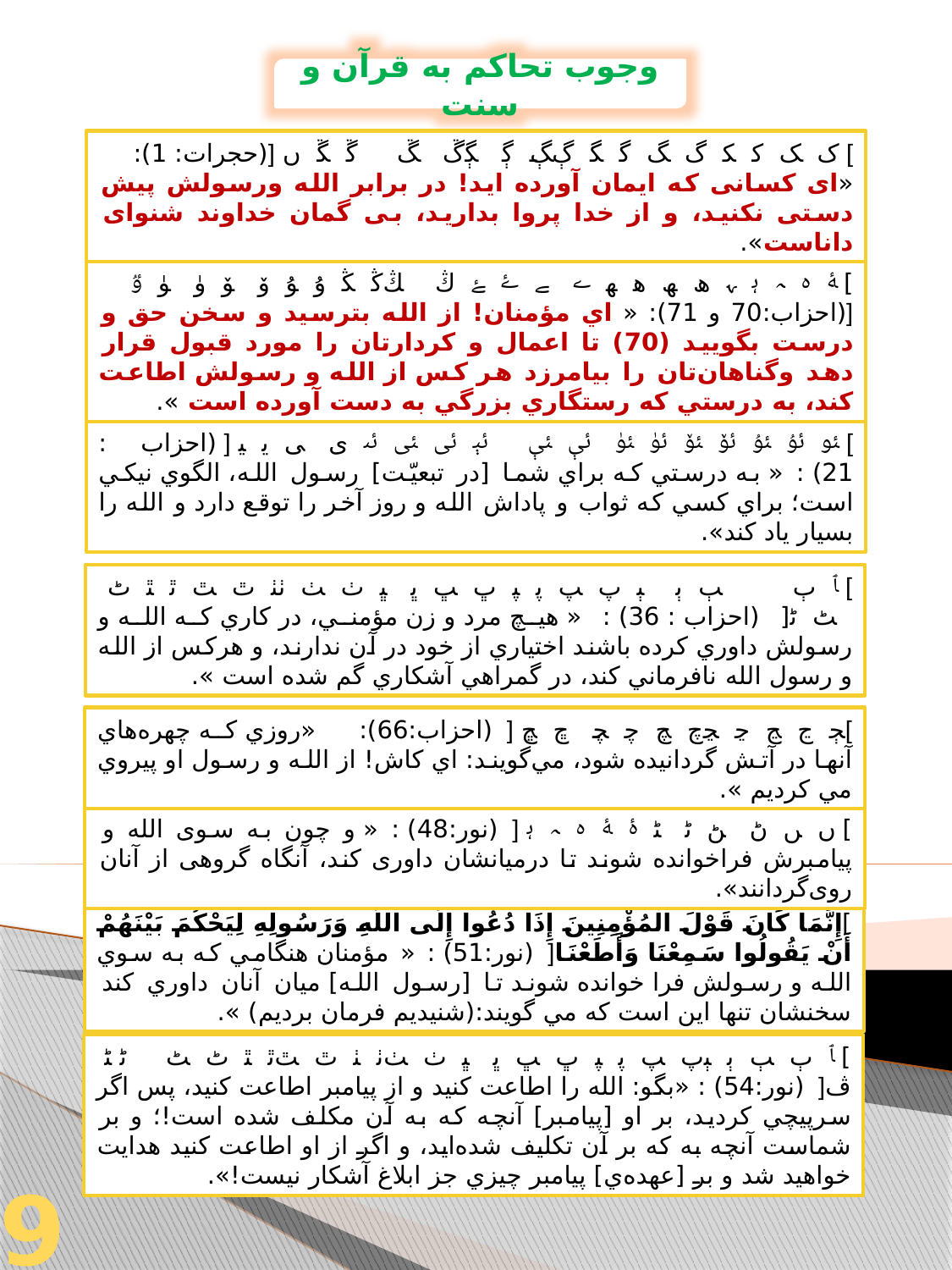

وجوب تحاکم به قرآن و سنت
] ﮎ  ﮏ  ﮐ  ﮑ  ﮒ  ﮓ  ﮔ  ﮕ  ﮖﮗ  ﮘ   ﮙﮚ   ﮛ     ﮜ  ﮝ  ﮞ [(حجرات: 1): «ای کسانی که ایمان آورده اید! در برابر الله ورسولش پیش دستی نکنید، و از خدا پروا بدارید، بی گمان خداوند شنوای داناست».
] ﮥ  ﮦ  ﮧ  ﮨ  ﮩ  ﮪ  ﮫ  ﮬ  ﮭ  ﮮ   ﮯ  ﮰ  ﮱ  ﯓ    ﯔﯕ  ﯖ  ﯗ  ﯘ  ﯙ   ﯚ  ﯛ   ﯜ  ﯝ [(احزاب:70 و 71): « اي مؤمنان! از الله بترسيد و سخن حق و درست بگوييد (70) تا اعمال و كردارتان را مورد قبول قرار دهد وگناهان‌تان را بيامرزد هر كس از الله و رسولش اطاعت كند، به درستي كه رستگاري بزرگي به دست آورده است ».
] ﯯ  ﯰ  ﯱ  ﯲ  ﯳ  ﯴ  ﯵ   ﯶ  ﯷ     ﯸ  ﯹ  ﯺ  ﯻ  ﯼ   ﯽ  ﯾ  ﯿ [ (احزاب : 21) : « به درستي كه براي شما [در تبعيّت] رسول الله، الگوي نيكي است؛ براي كسي كه ثواب و پاداش الله و روز آخر را توقع دارد و الله را بسيار ياد كند».
] ﭑ  ﭒ         ﭓ  ﭔ    ﭕ  ﭖ  ﭗ  ﭘ  ﭙ  ﭚ  ﭛ  ﭜ   ﭝ  ﭞ  ﭟ  ﭠﭡ  ﭢ  ﭣ  ﭤ  ﭥ  ﭦ    ﭧ  ﭨ[ (احزاب : 36) : « هيچ مرد و زن مؤمني، در كاري كه الله و رسولش داوري كرده باشند اختياري از خود در آن ندارند، و هركس از الله و رسول الله نافرماني كند، در گمراهي آشكاري گم شده است ».
]ﭵ  ﭶ  ﭷ  ﭸ  ﭹﭺ  ﭻ  ﭼ  ﭽ   ﭾ  ﭿ [  (احزاب:66):  «روزي كه چهره‌هاي آنها در آتش گردانيده شود، مي‌گويند: اي كاش! از الله و رسول او پيروي مي كرديم ».
] ﮞ  ﮟ  ﮠ   ﮡ  ﮢ   ﮣ  ﮤ  ﮥ  ﮦ  ﮧ  ﮨ [  (نور:48) : « و چون به سوی الله و پیامبرش فراخوانده شوند تا درمیانشان داوری کند، آنگاه گروهی از آنان روی‌گردانند».
]إِنَّمَا كَانَ قَوْلَ الْمُؤْمِنِينَ إِذَا دُعُوا إِلَى اللَّهِ وَرَسُولِهِ لِيَحْكُمَ بَيْنَهُمْ أَنْ يَقُولُوا سَمِعْنَا وَأَطَعْنَا[  (نور:51) : « مؤمنان هنگامي كه به سوي الله و رسولش فرا خوانده شوند تا [رسول الله] ميان آنان داوري كند سخنشان تنها اين است كه مي گويند:(شنيديم فرمان برديم) ».
] ﭑ  ﭒ  ﭓ  ﭔ  ﭕﭖ  ﭗ  ﭘ  ﭙ  ﭚ  ﭛ  ﭜ   ﭝ  ﭞ  ﭟﭠ  ﭡ  ﭢ  ﭣﭤ  ﭥ  ﭦ  ﭧ     ﭨ ﭩ ﭪ[  (نور:54) : «بگو: الله را اطاعت كنيد و از پيامبر اطاعت كنيد، پس اگر سرپيچي كرديد، بر او [پيامبر] آنچه كه به آن مكلف شده است!؛ و بر شماست آنچه به كه بر آن تكليف شده‌ايد، و اگر از او اطاعت كنيد هدايت خواهيد شد و بر [عهده‌ي] پيامبر چيزي جز ابلاغ آشكار نيست!».
9